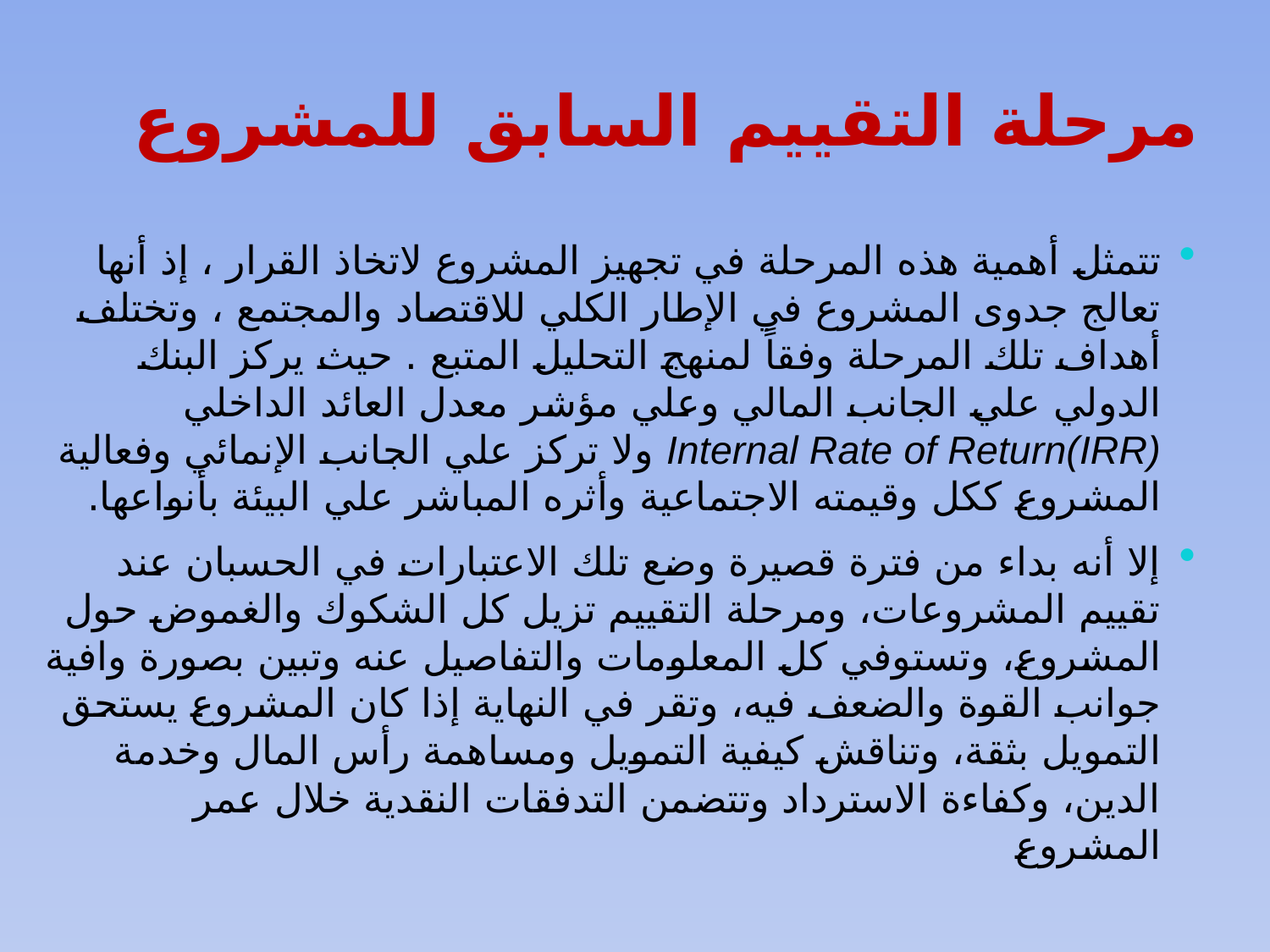

# مرحلة التقييم السابق للمشروع
تتمثل أهمية هذه المرحلة في تجهيز المشروع لاتخاذ القرار ، إذ أنها تعالج جدوى المشروع في الإطار الكلي للاقتصاد والمجتمع ، وتختلف أهداف تلك المرحلة وفقاً لمنهج التحليل المتبع . حيث يركز البنك الدولي علي الجانب المالي وعلي مؤشر معدل العائد الداخلي Internal Rate of Return(IRR) ولا تركز علي الجانب الإنمائي وفعالية المشروع ككل وقيمته الاجتماعية وأثره المباشر علي البيئة بأنواعها.
إلا أنه بداء من فترة قصيرة وضع تلك الاعتبارات في الحسبان عند تقييم المشروعات، ومرحلة التقييم تزيل كل الشكوك والغموض حول المشروع، وتستوفي كل المعلومات والتفاصيل عنه وتبين بصورة وافية جوانب القوة والضعف فيه، وتقر في النهاية إذا كان المشروع يستحق التمويل بثقة، وتناقش كيفية التمويل ومساهمة رأس المال وخدمة الدين، وكفاءة الاسترداد وتتضمن التدفقات النقدية خلال عمر المشروع
الدكتور عيسى قداده
27